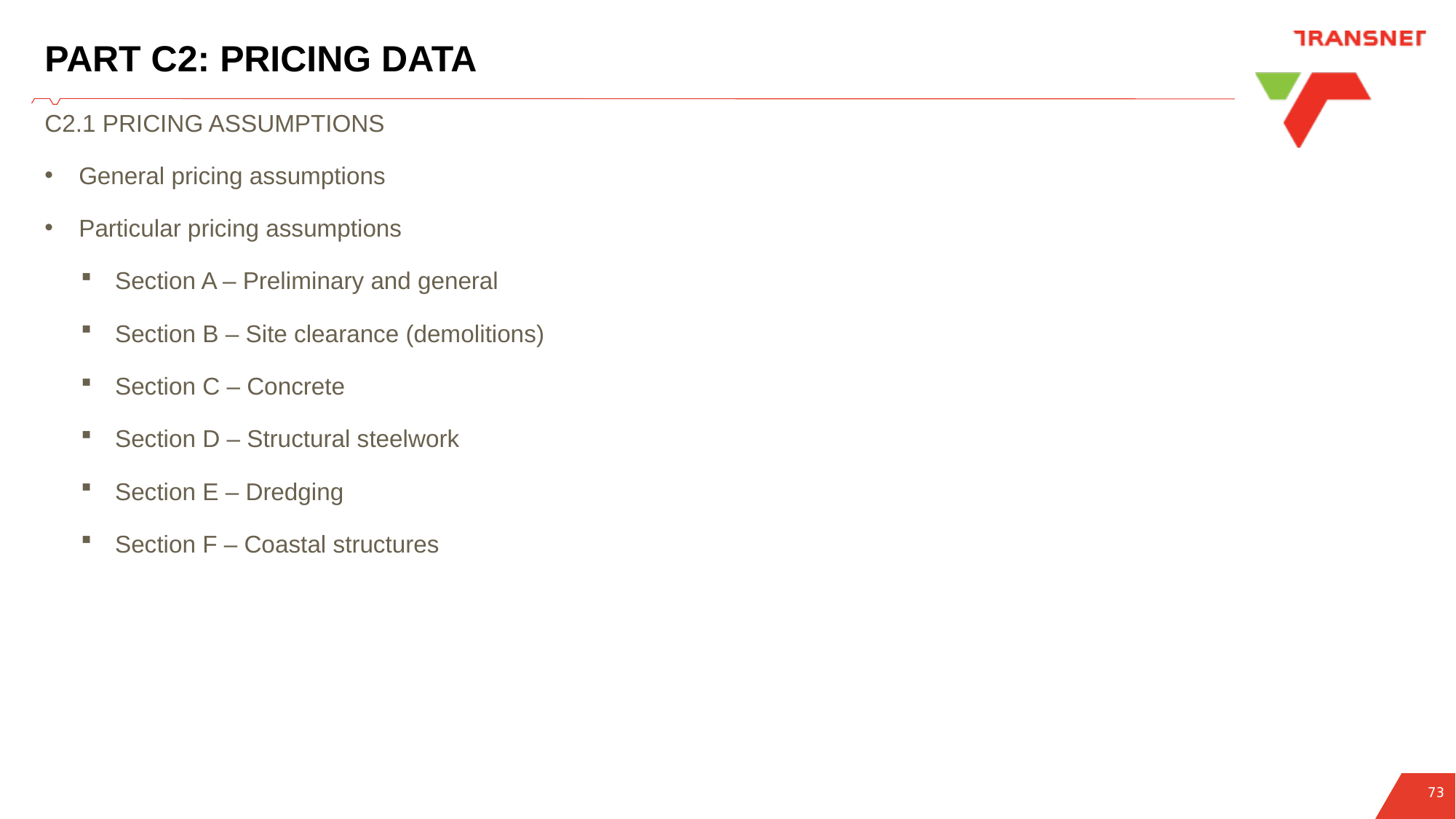

# PART C2: PRICING DATA
C2.1 PRICING ASSUMPTIONS
General pricing assumptions
Particular pricing assumptions
Section A – Preliminary and general
Section B – Site clearance (demolitions)
Section C – Concrete
Section D – Structural steelwork
Section E – Dredging
Section F – Coastal structures
Q&A